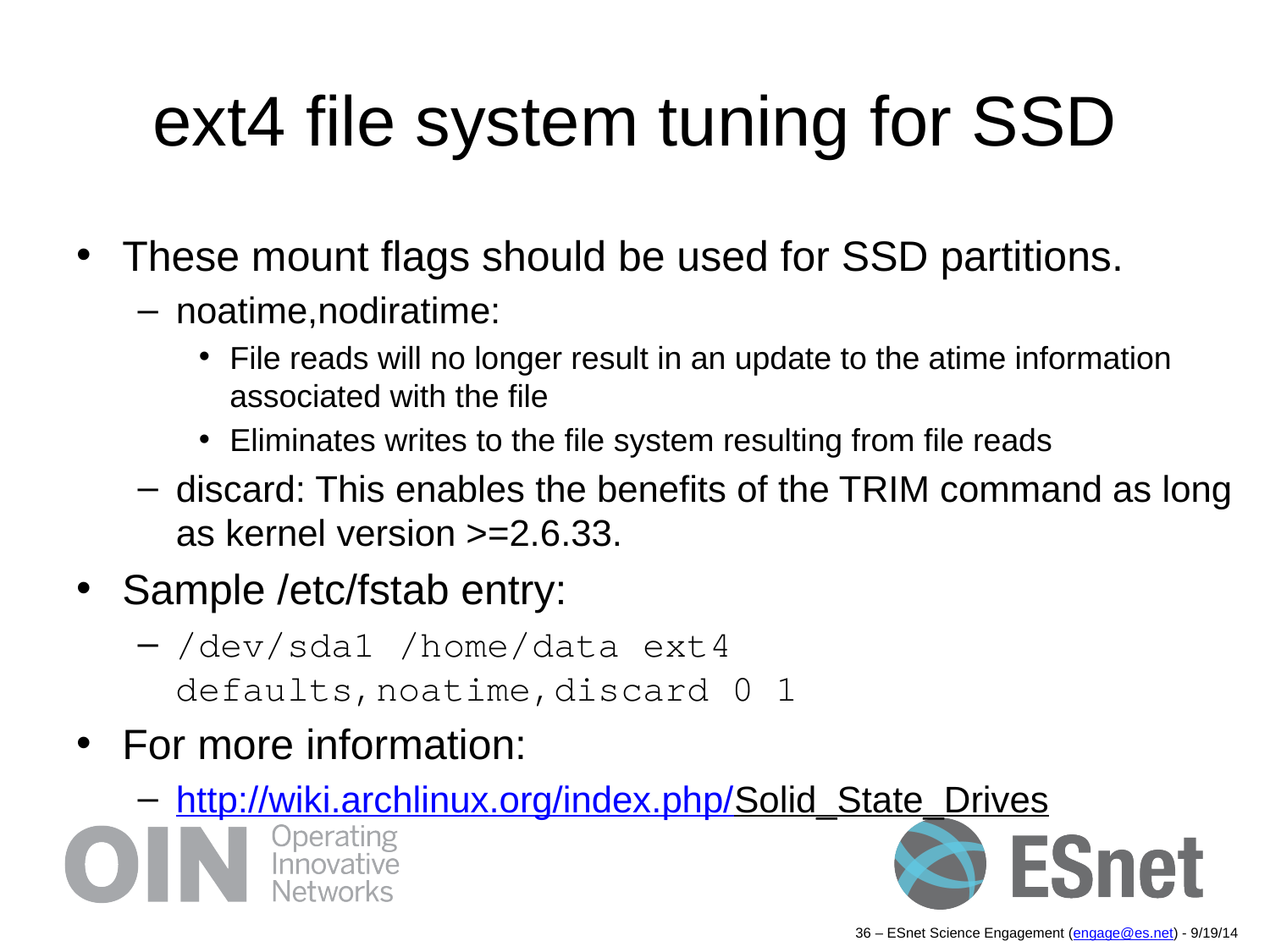

# ext4 file system tuning for SSD
These mount flags should be used for SSD partitions.
noatime,nodiratime:
File reads will no longer result in an update to the atime information associated with the file
Eliminates writes to the file system resulting from file reads
discard: This enables the benefits of the TRIM command as long as kernel version >=2.6.33.
Sample /etc/fstab entry:
/dev/sda1 /home/data ext4 defaults,noatime,discard 0 1
For more information:
http://wiki.archlinux.org/index.php/Solid_State_Drives

36 – ESnet Science Engagement (engage@es.net) - 9/19/14